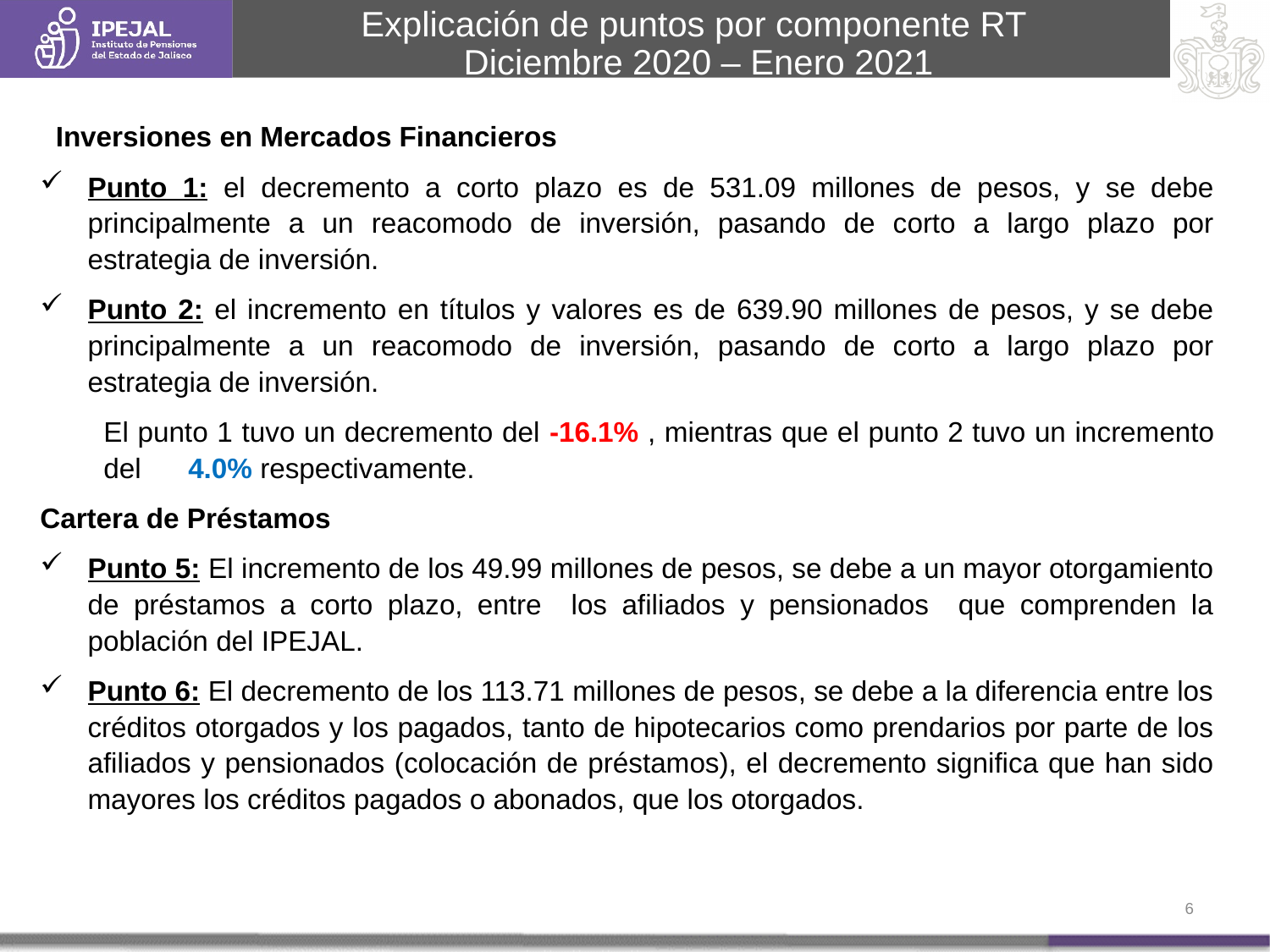

Explicación de puntos por componente RT
Diciembre 2020 – Enero 2021
  Inversiones en Mercados Financieros
Punto 1: el decremento a corto plazo es de 531.09 millones de pesos, y se debe principalmente a un reacomodo de inversión, pasando de corto a largo plazo por estrategia de inversión.
Punto 2: el incremento en títulos y valores es de 639.90 millones de pesos, y se debe principalmente a un reacomodo de inversión, pasando de corto a largo plazo por estrategia de inversión.
El punto 1 tuvo un decremento del -16.1% , mientras que el punto 2 tuvo un incremento del      4.0% respectivamente.
Cartera de Préstamos
Punto 5: El incremento de los 49.99 millones de pesos, se debe a un mayor otorgamiento de préstamos a corto plazo, entre  los afiliados y pensionados  que comprenden la población del IPEJAL.
Punto 6: El decremento de los 113.71 millones de pesos, se debe a la diferencia entre los créditos otorgados y los pagados, tanto de hipotecarios como prendarios por parte de los afiliados y pensionados (colocación de préstamos), el decremento significa que han sido mayores los créditos pagados o abonados, que los otorgados.
6